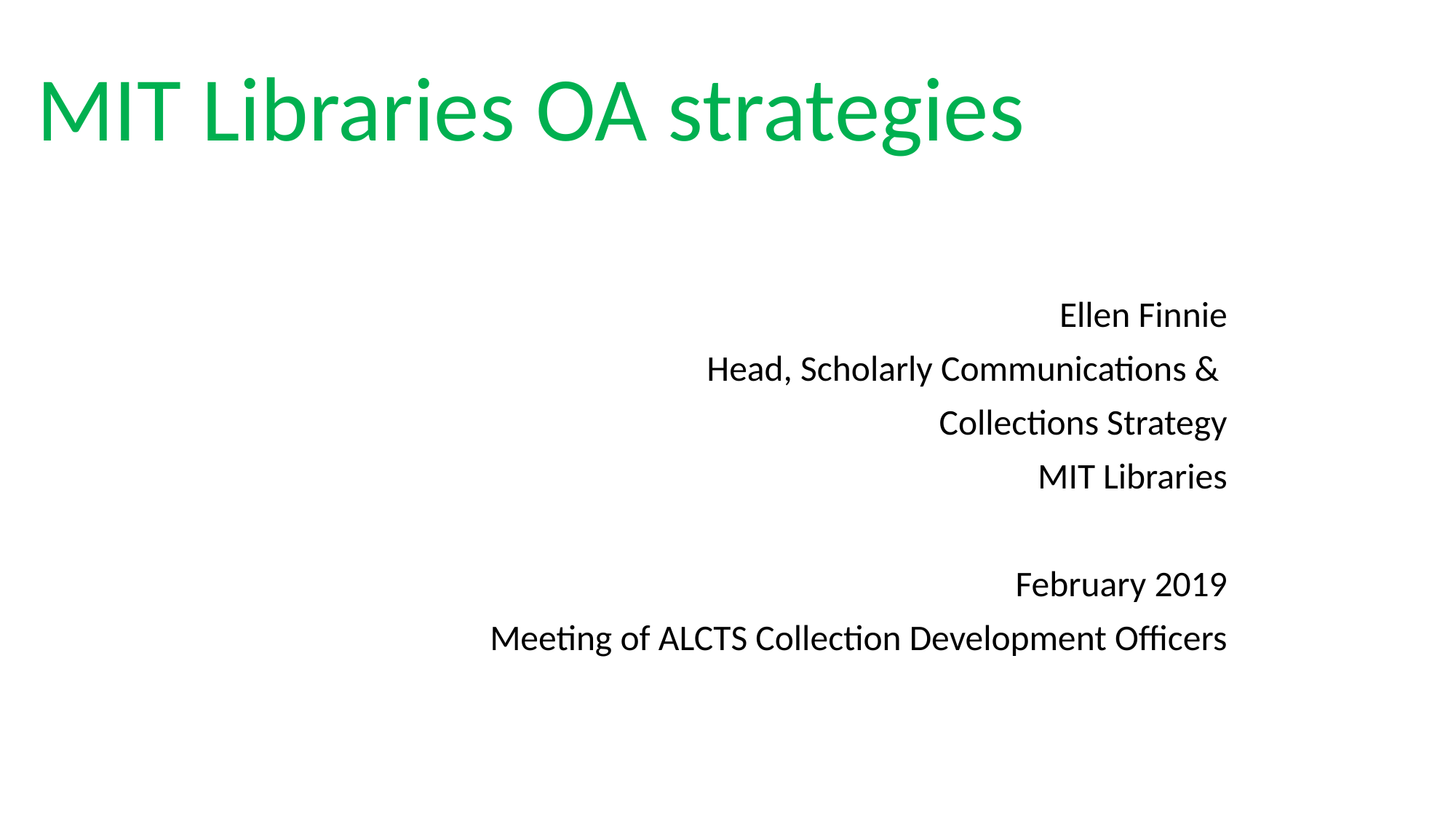

# MIT Libraries OA strategies
Ellen Finnie
Head, Scholarly Communications &
Collections Strategy
MIT Libraries

February 2019
Meeting of ALCTS Collection Development Officers